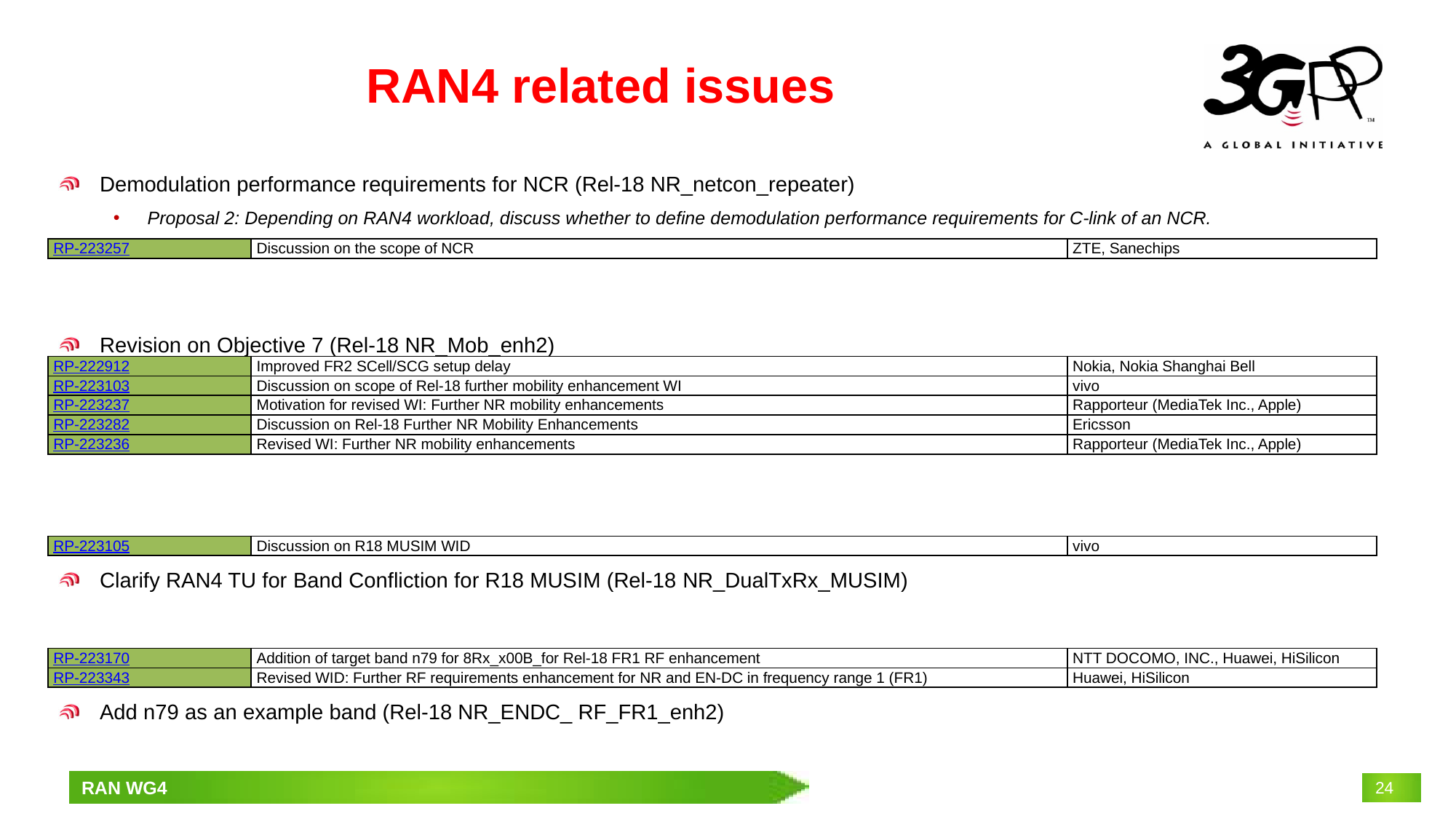

# RAN4 related issues
Demodulation performance requirements for NCR (Rel-18 NR_netcon_repeater)
Proposal 2: Depending on RAN4 workload, discuss whether to define demodulation performance requirements for C-link of an NCR.

Revision on Objective 7 (Rel-18 NR_Mob_enh2)

Clarify RAN4 TU for Band Confliction for R18 MUSIM (Rel-18 NR_DualTxRx_MUSIM)

Add n79 as an example band (Rel-18 NR_ENDC_ RF_FR1_enh2)

| RP‑223257 | Discussion on the scope of NCR | ZTE, Sanechips |
| --- | --- | --- |
| RP‑222912 | Improved FR2 SCell/SCG setup delay | Nokia, Nokia Shanghai Bell |
| --- | --- | --- |
| RP‑223103 | Discussion on scope of Rel-18 further mobility enhancement WI | vivo |
| RP‑223237 | Motivation for revised WI: Further NR mobility enhancements | Rapporteur (MediaTek Inc., Apple) |
| RP‑223282 | Discussion on Rel-18 Further NR Mobility Enhancements | Ericsson |
| RP‑223236 | Revised WI: Further NR mobility enhancements | Rapporteur (MediaTek Inc., Apple) |
| RP‑223105 | Discussion on R18 MUSIM WID | vivo |
| --- | --- | --- |
| RP‑223170 | Addition of target band n79 for 8Rx\_x00B\_for Rel-18 FR1 RF enhancement | NTT DOCOMO, INC., Huawei, HiSilicon |
| --- | --- | --- |
| RP‑223343 | Revised WID: Further RF requirements enhancement for NR and EN-DC in frequency range 1 (FR1) | Huawei, HiSilicon |